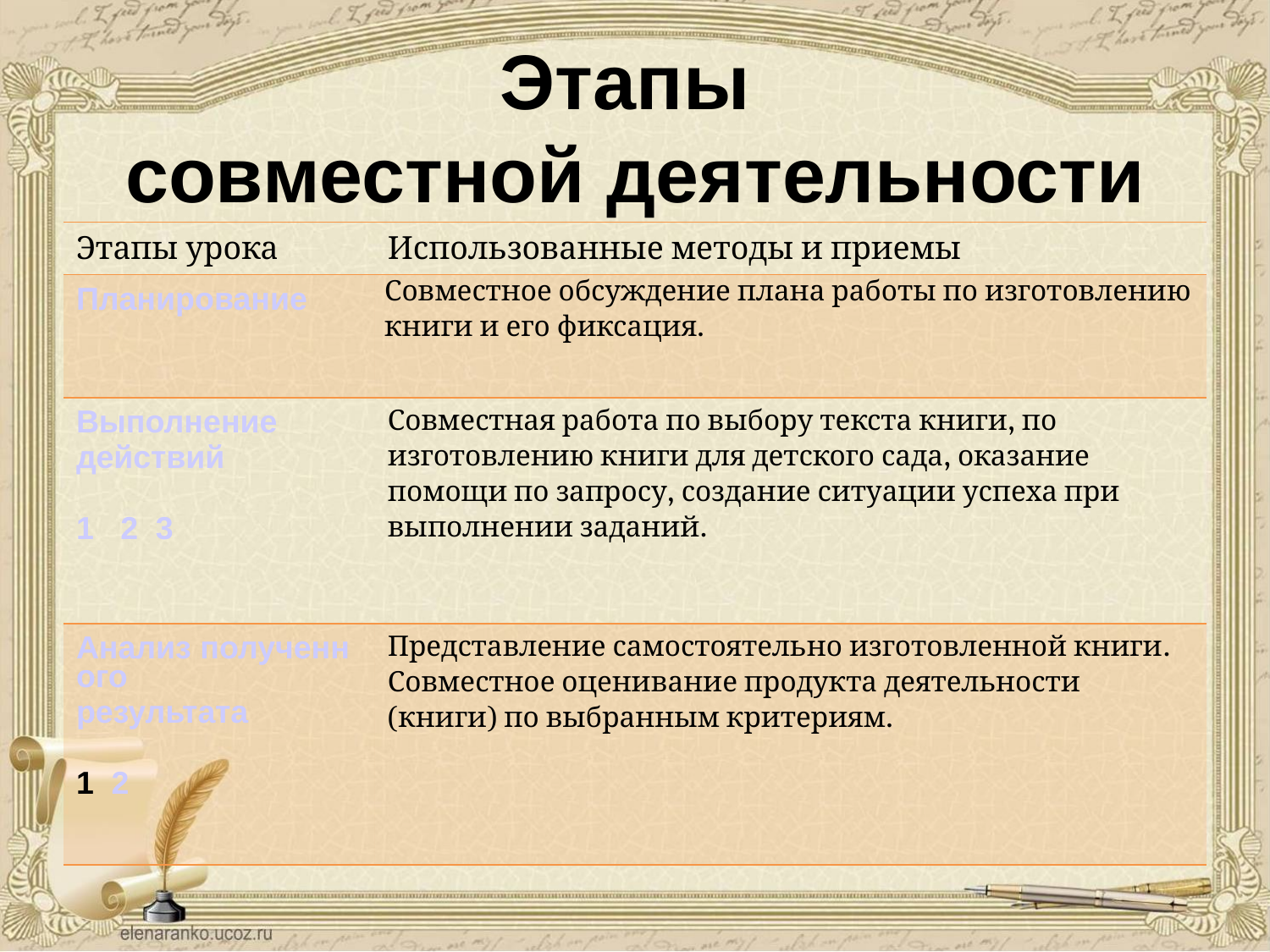

# Этапы совместной деятельности
| Этапы урока | Использованные методы и приемы |
| --- | --- |
| Планирование | Совместное обсуждение плана работы по изготовлению книги и его фиксация. |
| Выполнение действий 1 2 3 | Совместная работа по выбору текста книги, по изготовлению книги для детского сада, оказание помощи по запросу, создание ситуации успеха при выполнении заданий. |
| Анализ полученного результата 1 2 | Представление самостоятельно изготовленной книги. Совместное оценивание продукта деятельности (книги) по выбранным критериям. |